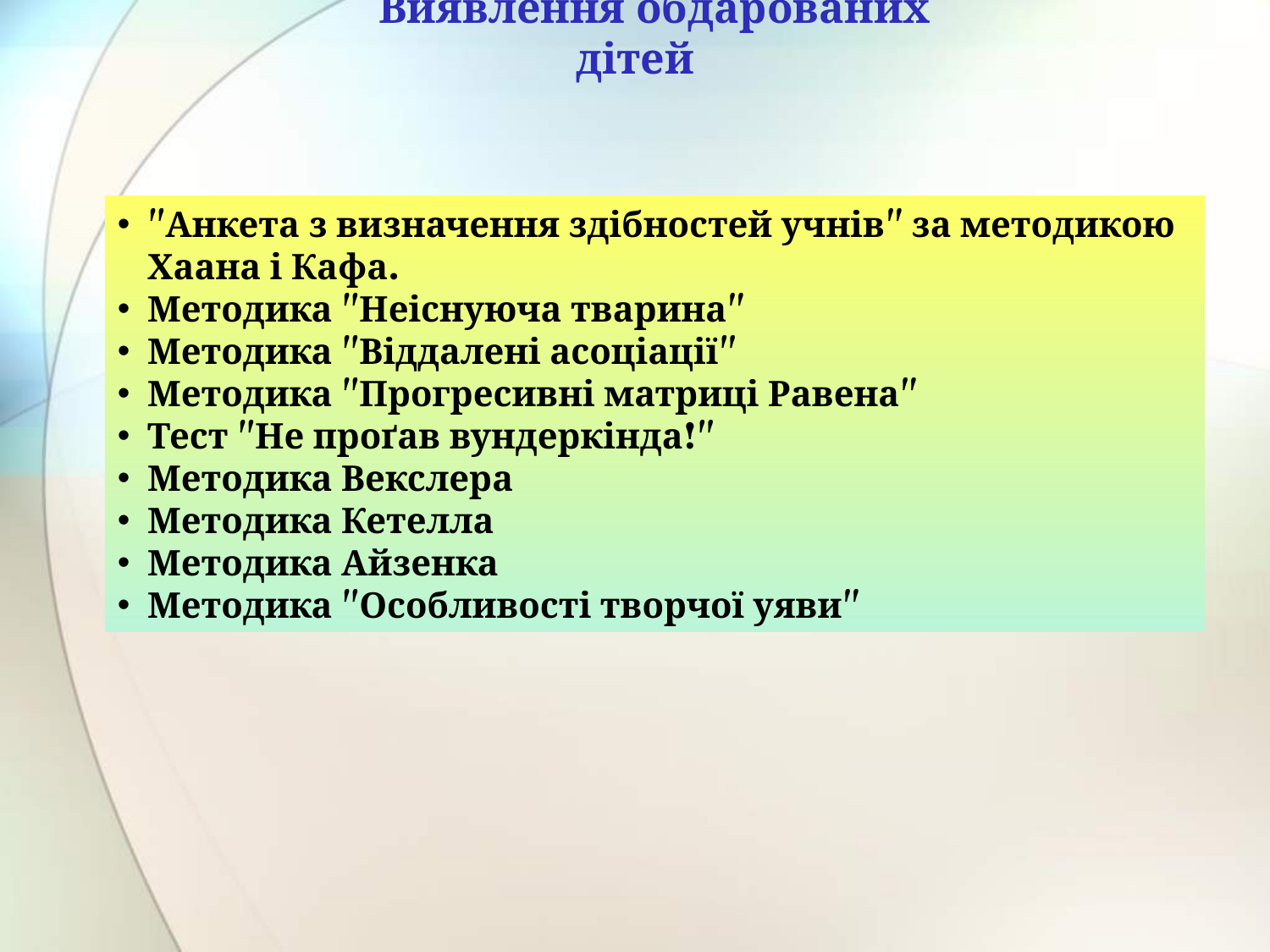

Виявлення обдарованих дітей
"Анкета з визначення здібностей учнів" за методикою Хаана і Кафа.
Методика "Неіснуюча тварина"
Методика "Віддалені асоціації"
Методика "Прогресивні матриці Равена"
Тест "Не проґав вундеркінда!"
Методика Векслера
Методика Кетелла
Методика Айзенка
Методика "Особливості творчої уяви"